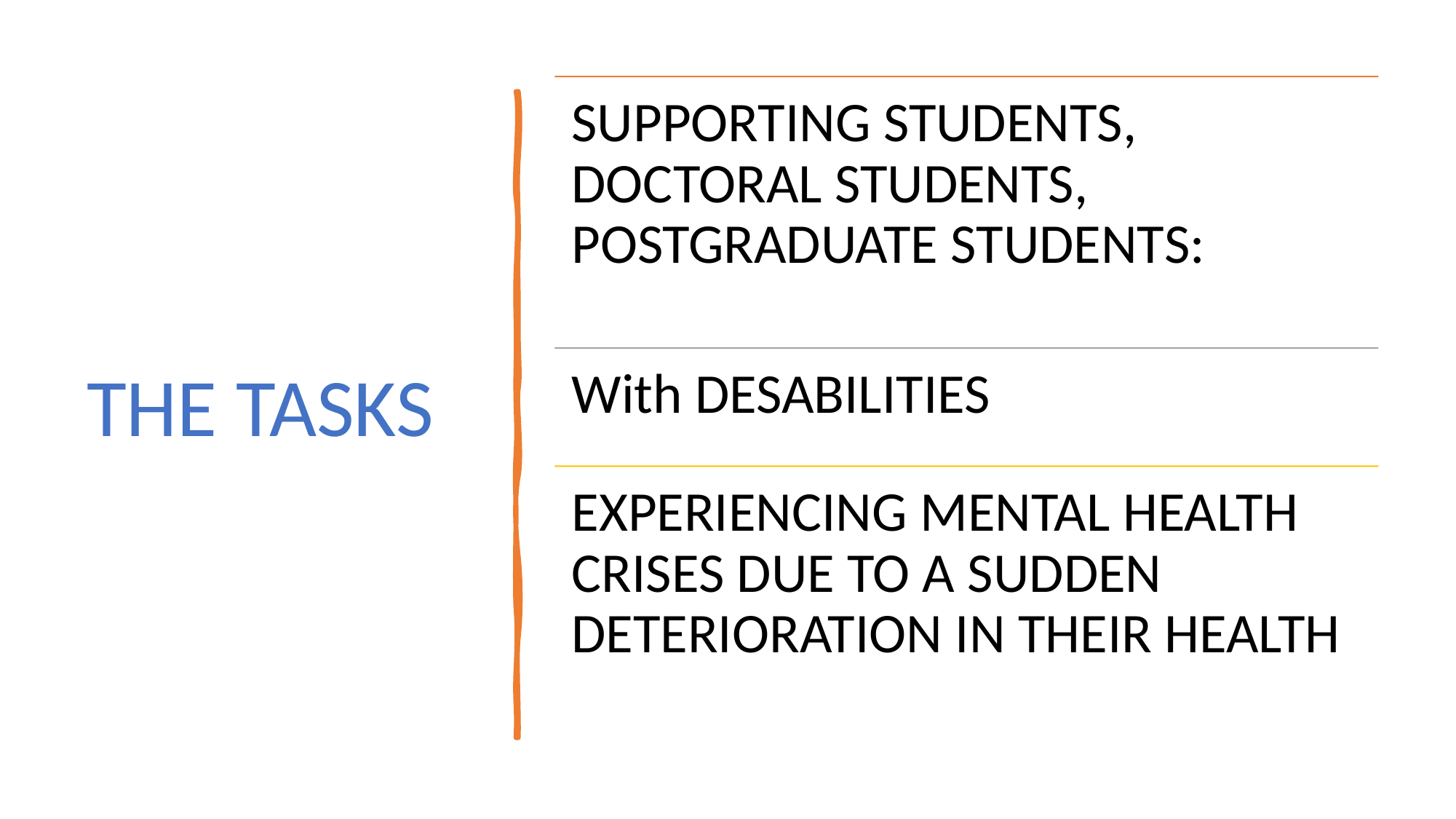

SUPPORTING STUDENTS, DOCTORAL STUDENTS, POSTGRADUATE STUDENTS:
With DESABILITIES
EXPERIENCING MENTAL HEALTH CRISES DUE TO A SUDDEN DETERIORATION IN THEIR HEALTH
# THE TASKS